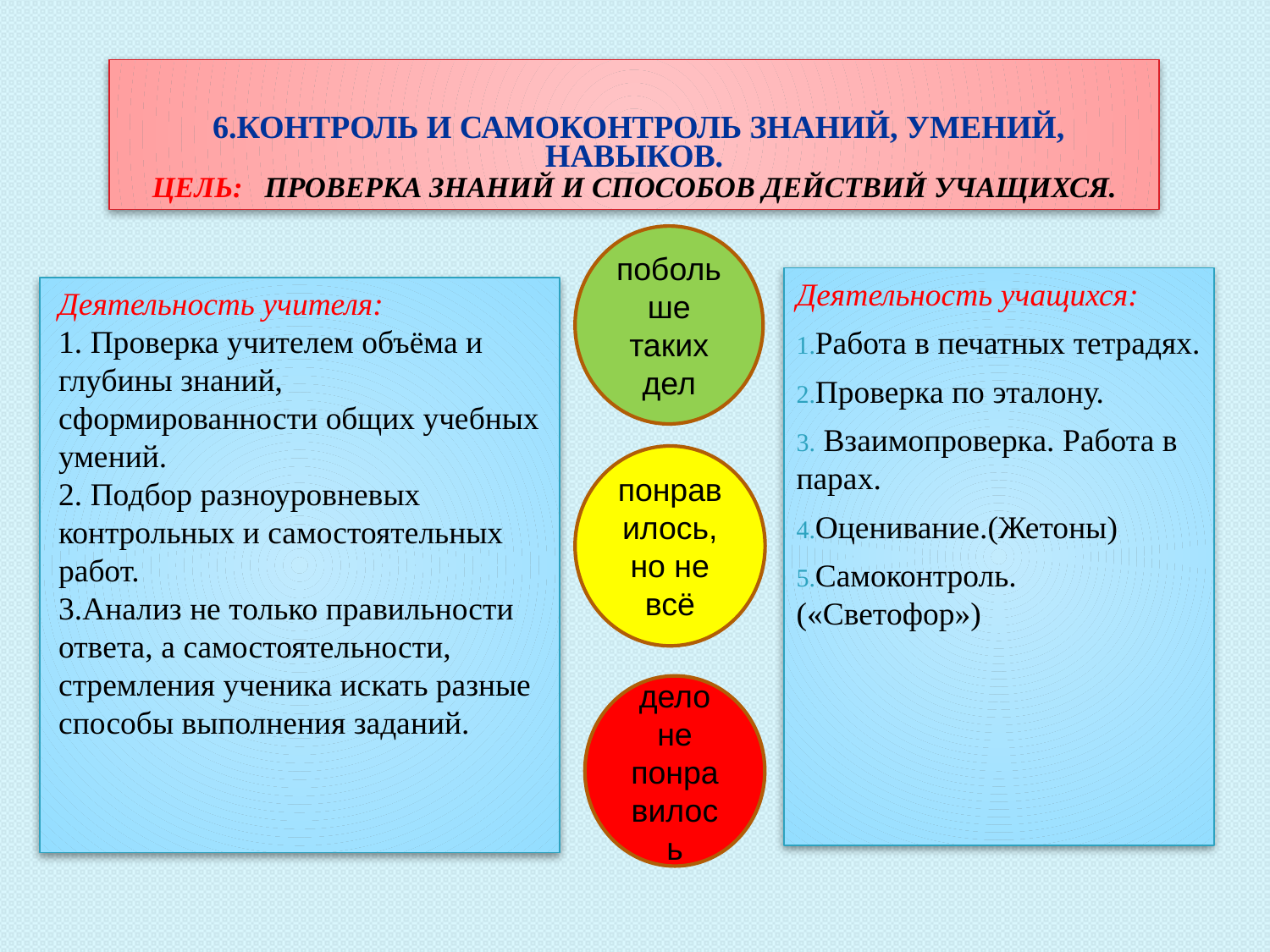

# 6.Контроль и самоконтроль знаний, умений, навыков. Цель:   проверка знаний и способов действий учащихся.
побольше таких дел
Деятельность учащихся:
Работа в печатных тетрадях.
Проверка по эталону.
 Взаимопроверка. Работа в парах.
Оценивание.(Жетоны)
Самоконтроль.
(«Светофор»)

Деятельность учителя:
1. Проверка учителем объёма и глубины знаний, сформированности общих учебных умений.
2. Подбор разноуровневых контрольных и самостоятельных работ.
3.Анализ не только правильности ответа, а самостоятельности, стремления ученика искать разные способы выполнения заданий.
понравилось, но не всё
дело не понравилось